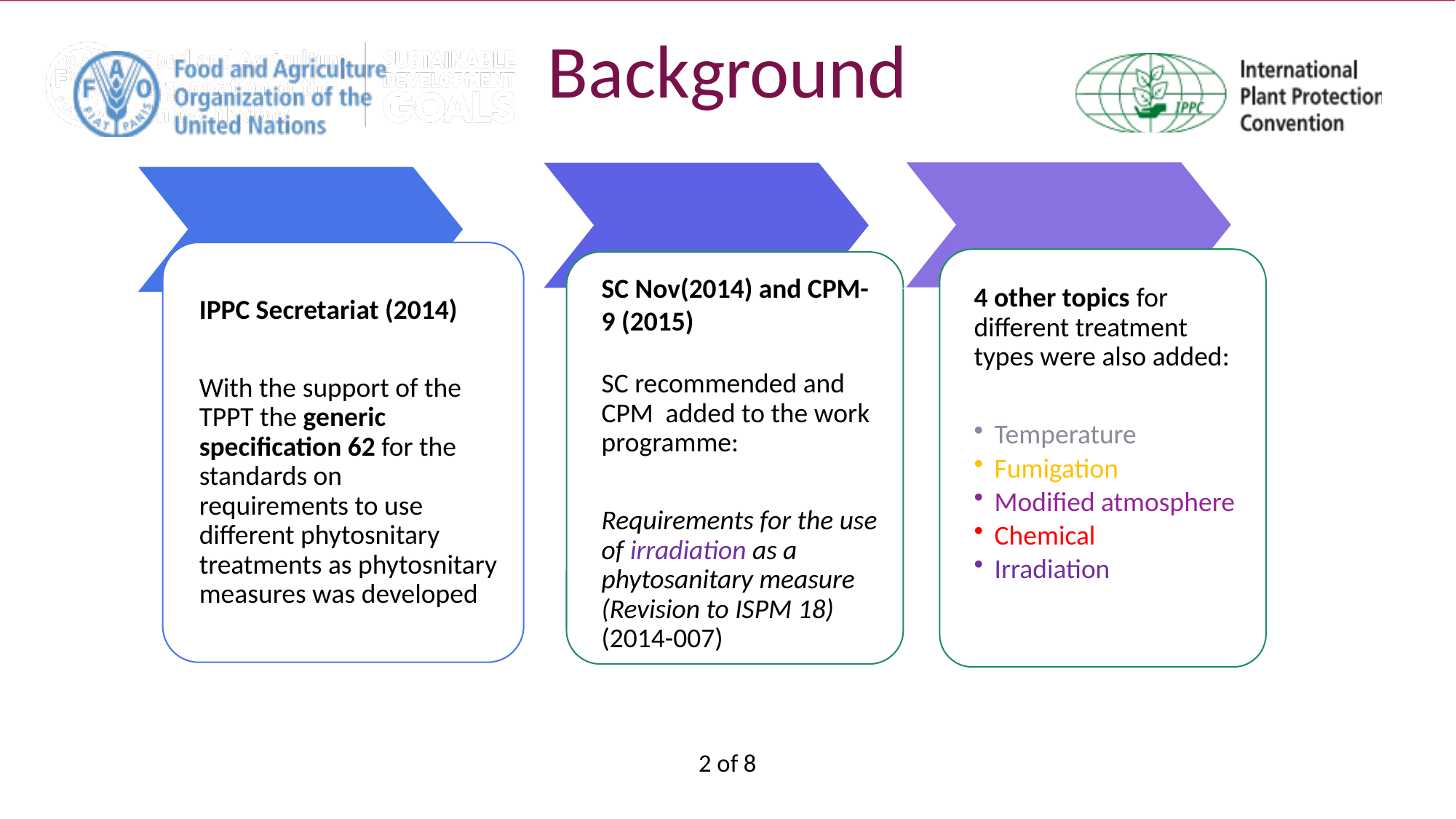

Background
IPPC Secretariat (2014)

With the support of the TPPT the generic specification 62 for the standards on requirements to use different phytosnitary treatments as phytosnitary measures was developed

SC Nov(2014) and CPM-9 (2015)

SC recommended and CPM  added to the work programme:

Requirements for the use of irradiation as a phytosanitary measure (Revision to ISPM 18) (2014-007)

4 other topics for different treatment types were also added:

Temperature
Fumigation
Modified atmosphere
Chemical
Irradiation

2 of 8